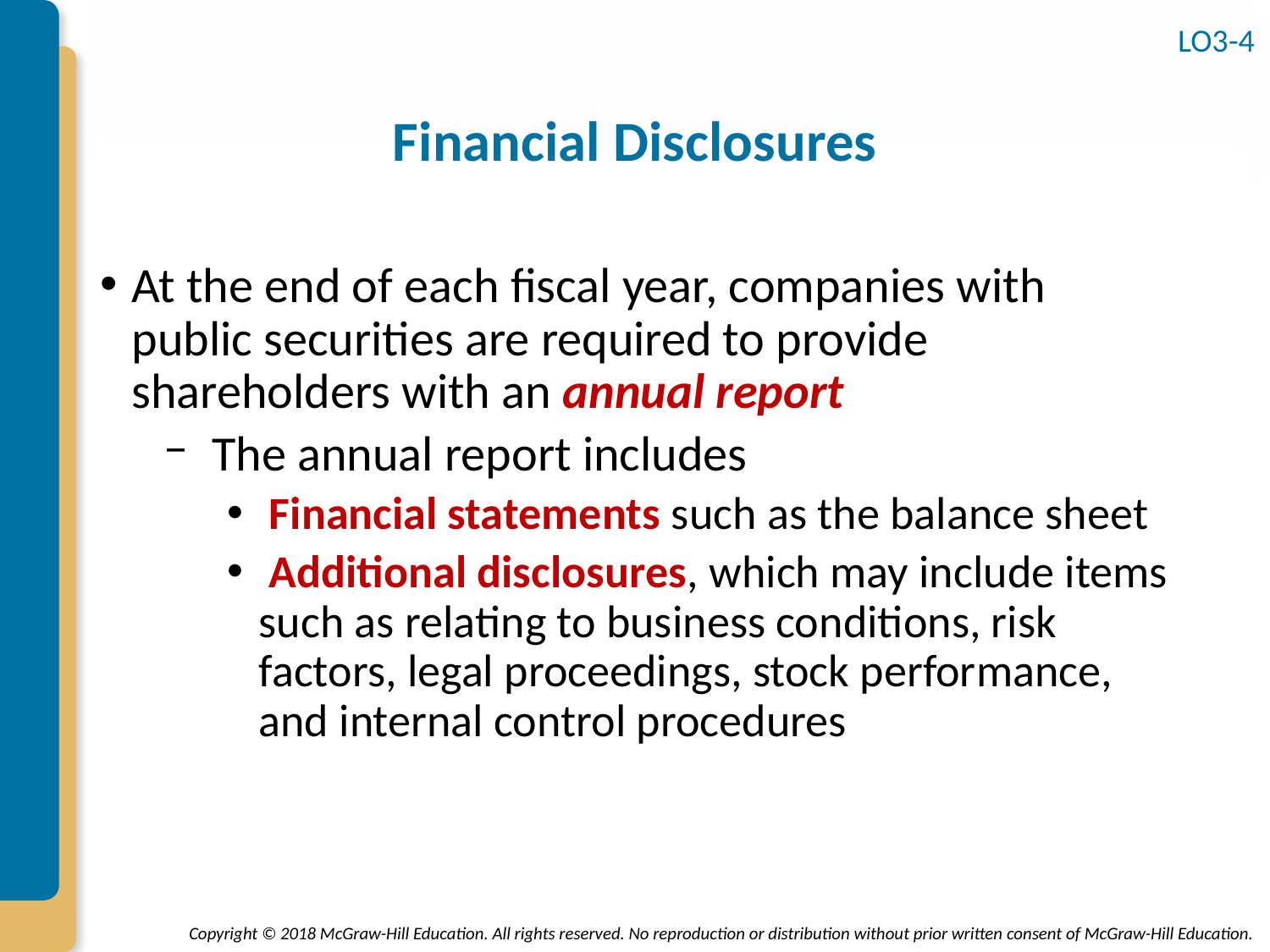

LO3-4
# Financial Disclosures
At the end of each fiscal year, companies with public securities are required to provide shareholders with an annual report
The annual report includes
 Financial statements such as the balance sheet
 Additional disclosures, which may include items such as relating to business conditions, risk factors, legal proceedings, stock performance, and internal control procedures